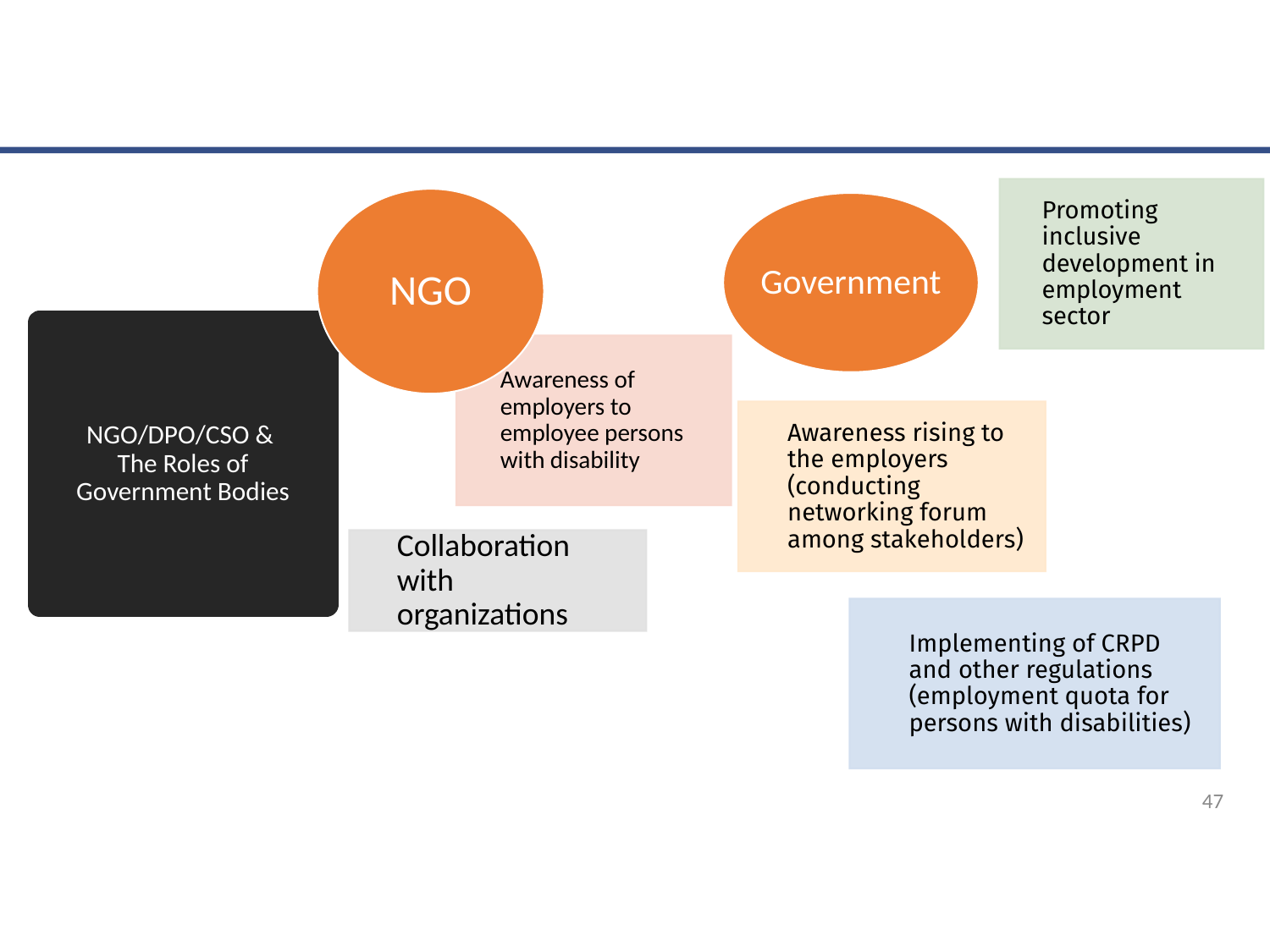

Awareness of employers to employee persons with disability
Collaboration with organizations
NGO
Awareness rising to the employers (conducting networking forum among stakeholders)
Implementing of CRPD and other regulations (employment quota for persons with disabilities)
Promoting inclusive development in employment sector
Government

# NGO/DPO/CSO & The Roles of Government Bodies
47